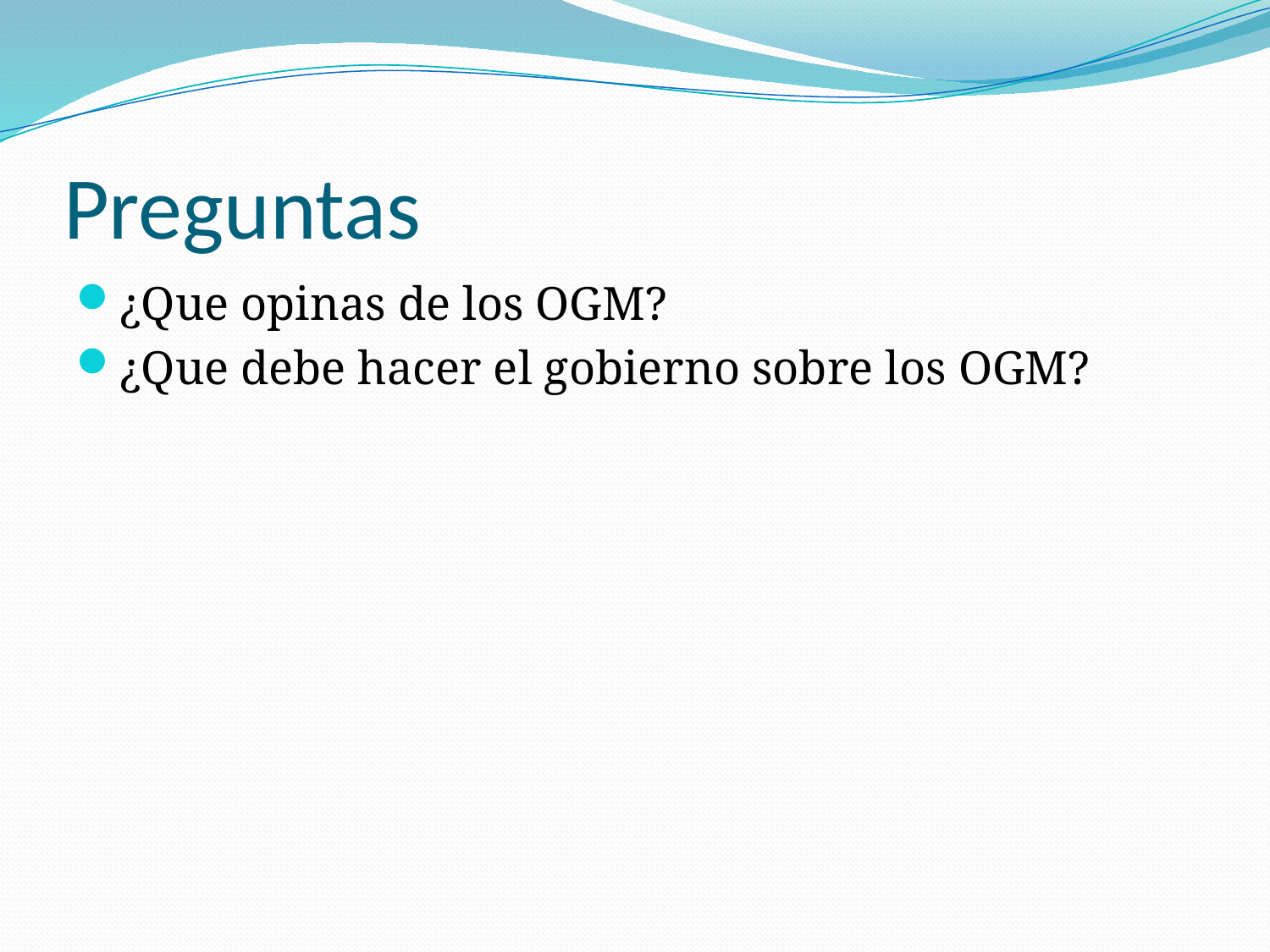

# Preguntas
¿Que opinas de los OGM?
¿Que debe hacer el gobierno sobre los OGM?